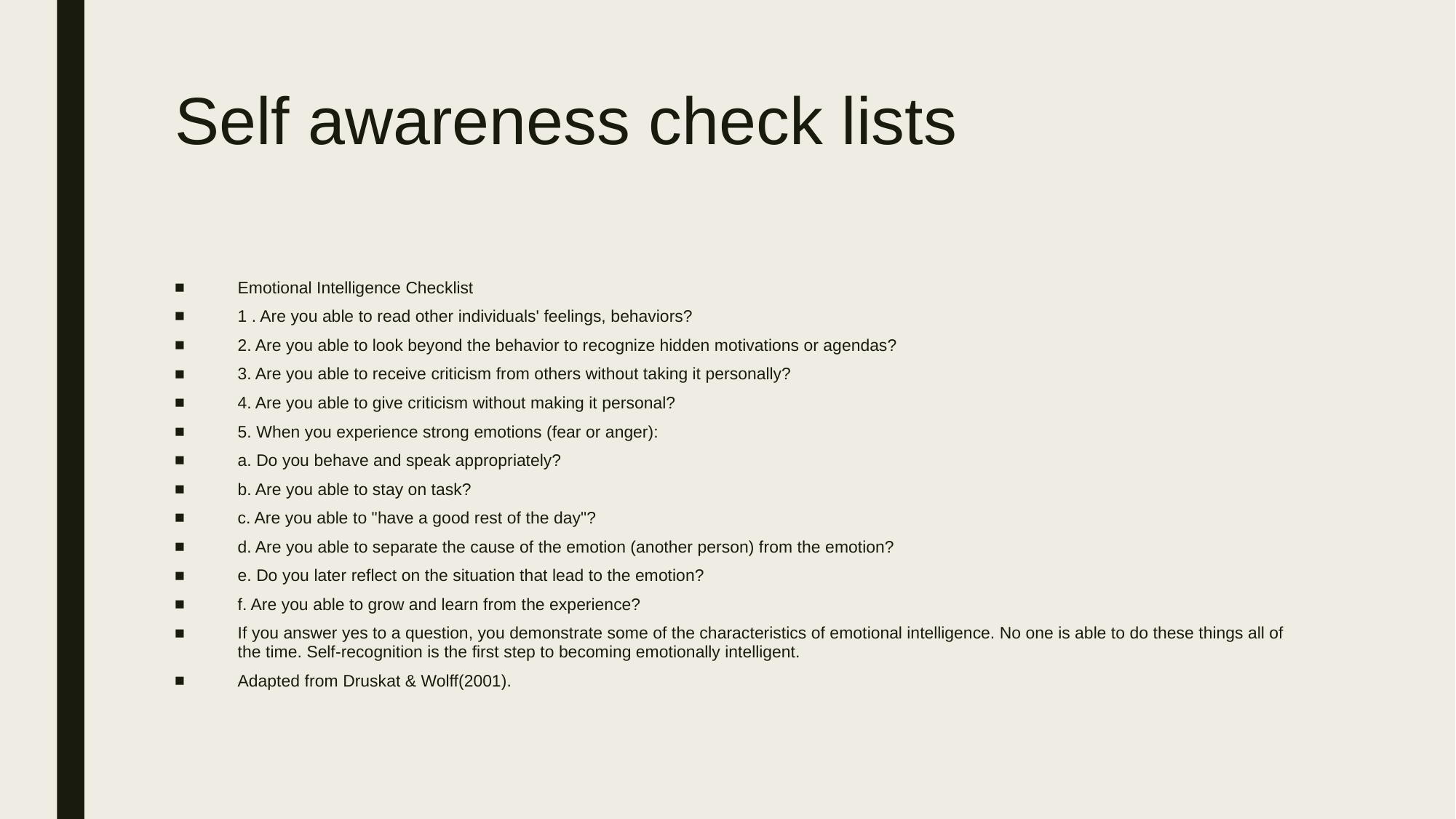

# Self awareness check lists
Emotional Intelligence Checklist
1 . Are you able to read other individuals' feelings, behaviors?
2. Are you able to look beyond the behavior to recognize hidden motivations or agendas?
3. Are you able to receive criticism from others without taking it personally?
4. Are you able to give criticism without making it personal?
5. When you experience strong emotions (fear or anger):
a. Do you behave and speak appropriately?
b. Are you able to stay on task?
c. Are you able to "have a good rest of the day"?
d. Are you able to separate the cause of the emotion (another person) from the emotion?
e. Do you later reflect on the situation that lead to the emotion?
f. Are you able to grow and learn from the experience?
If you answer yes to a question, you demonstrate some of the characteristics of emotional intelligence. No one is able to do these things all of the time. Self-recognition is the first step to becoming emotionally intelligent.
Adapted from Druskat & Wolff(2001).